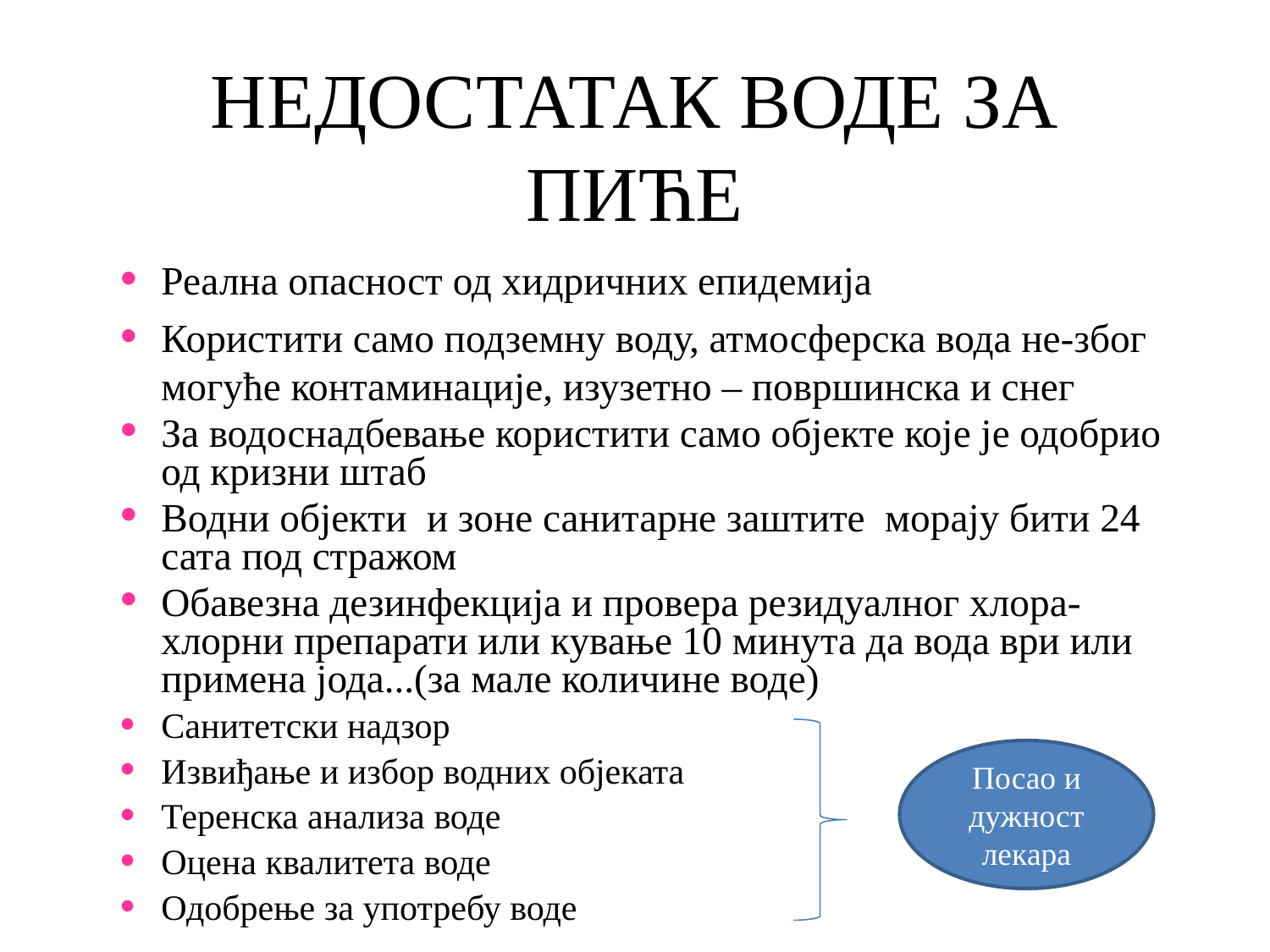

# НЕДОСТАТАК ВОДЕ ЗА ПИЋЕ

Реална опасност од хидричних епидемија
Користити само подземну воду, атмосферска вода не-због могуће контаминације, изузетно – површинска и снег
За водоснадбевање користити само објекте које је одобрио од кризни штаб
Водни објекти  и зоне санитарне заштите  морају бити 24 сата под стражом
Обавезна дезинфекција и провера резидуалног хлора-хлорни препарати или кување 10 минута да вода ври или примена јода...(за мале количине воде)
Санитетски надзор
Извиђање и избор водних објеката
Теренска анализа воде
Оцена квалитета воде
Одобрење за употребу воде

Посао и дужност лекара